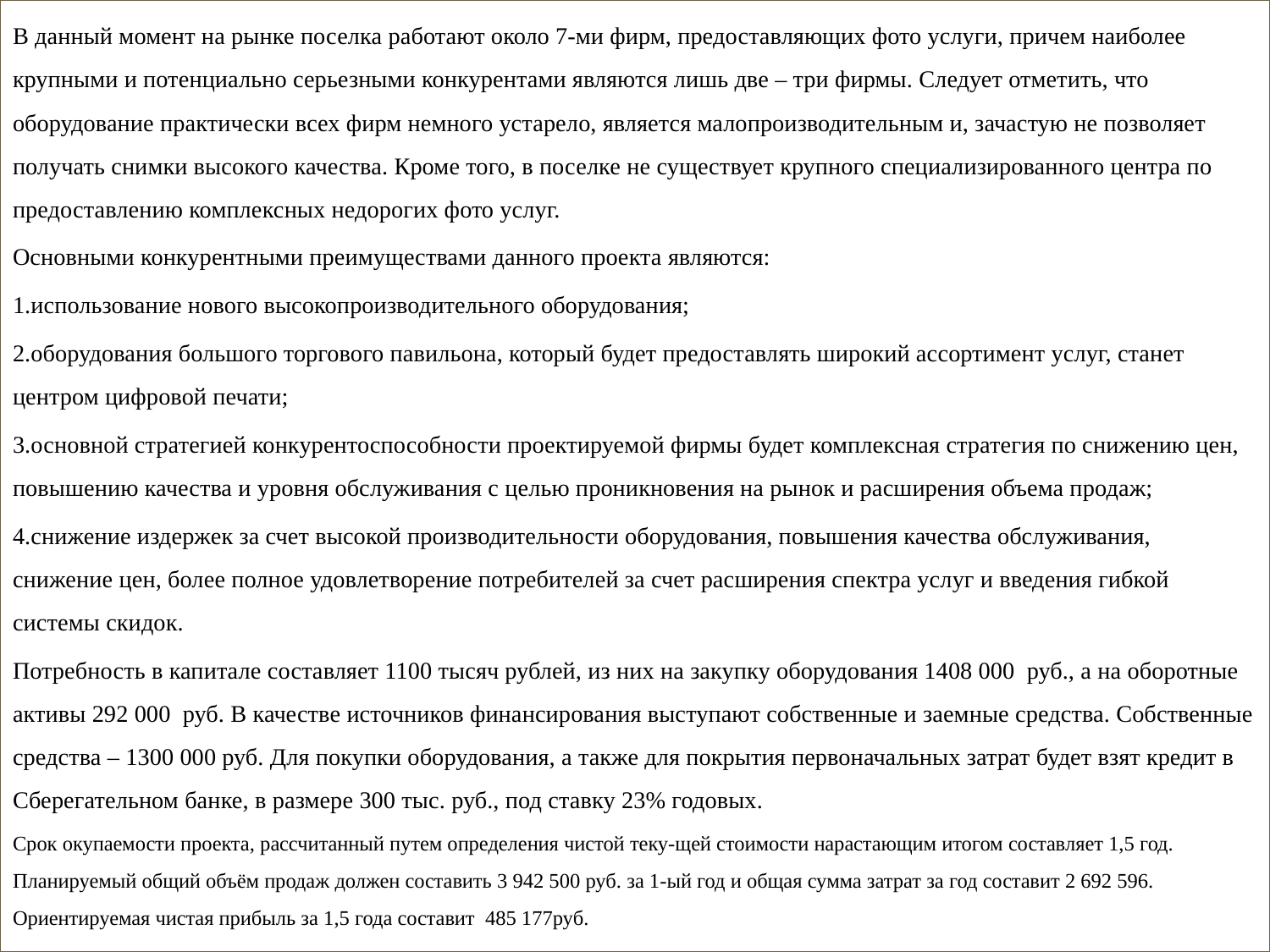

В данный момент на рынке поселка работают около 7-ми фирм, предоставляющих фото услуги, причем наиболее крупными и потенциально серьезными конкурентами являются лишь две – три фирмы. Следует отметить, что оборудование практически всех фирм немного устарело, является малопроизводительным и, зачастую не позволяет получать снимки высокого качества. Кроме того, в поселке не существует крупного специализированного центра по предоставлению комплексных недорогих фото услуг.
Основными конкурентными преимуществами данного проекта являются:
1.использование нового высокопроизводительного оборудования;
2.оборудования большого торгового павильона, который будет предоставлять широкий ассортимент услуг, станет центром цифровой печати;
3.основной стратегией конкурентоспособности проектируемой фирмы будет комплексная стратегия по снижению цен, повышению качества и уровня обслуживания с целью проникновения на рынок и расширения объема продаж;
4.снижение издержек за счет высокой производительности оборудования, повышения качества обслуживания, снижение цен, более полное удовлетворение потребителей за счет расширения спектра услуг и введения гибкой системы скидок.
Потребность в капитале составляет 1100 тысяч рублей, из них на закупку оборудования 1408 000  руб., а на оборотные активы 292 000  руб. В качестве источников финансирования выступают собственные и заемные средства. Собственные средства – 1300 000 руб. Для покупки оборудования, а также для покрытия первоначальных затрат будет взят кредит в Сберегательном банке, в размере 300 тыс. руб., под ставку 23% годовых.
Срок окупаемости проекта, рассчитанный путем определения чистой теку-щей стоимости нарастающим итогом составляет 1,5 год. Планируемый общий объём продаж должен составить 3 942 500 руб. за 1-ый год и общая сумма затрат за год составит 2 692 596. Ориентируемая чистая прибыль за 1,5 года составит  485 177руб.